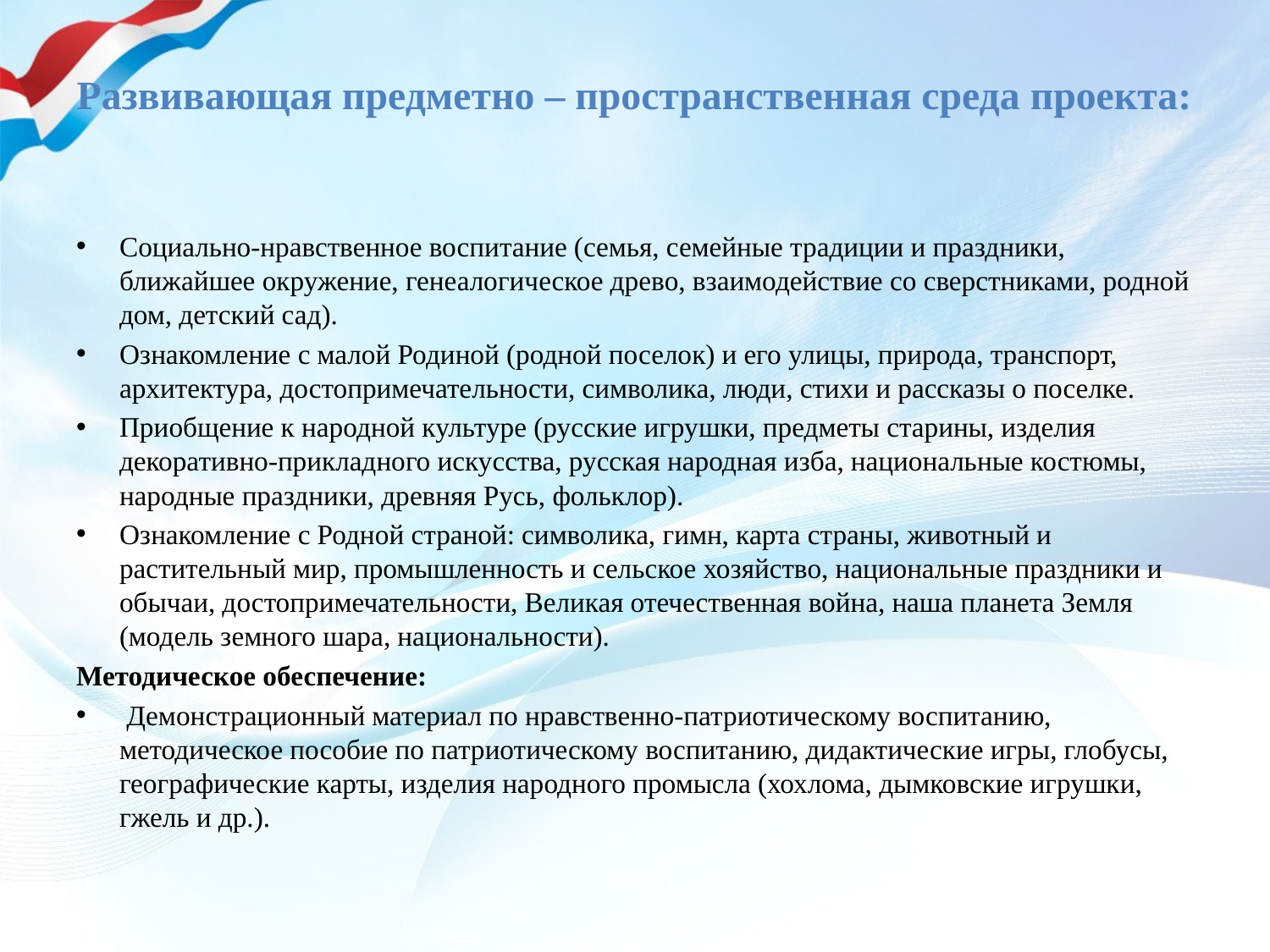

# Развивающая предметно – пространственная среда проекта:
Социально-нравственное воспитание (семья, семейные традиции и праздники, ближайшее окружение, генеалогическое древо, взаимодействие со сверстниками, родной дом, детский сад).
Ознакомление с малой Родиной (родной поселок) и его улицы, природа, транспорт, архитектура, достопримечательности, символика, люди, стихи и рассказы о поселке.
Приобщение к народной культуре (русские игрушки, предметы старины, изделия декоративно-прикладного искусства, русская народная изба, национальные костюмы, народные праздники, древняя Русь, фольклор).
Ознакомление с Родной страной: символика, гимн, карта страны, животный и растительный мир, промышленность и сельское хозяйство, национальные праздники и обычаи, достопримечательности, Великая отечественная война, наша планета Земля (модель земного шара, национальности).
Методическое обеспечение:
 Демонстрационный материал по нравственно-патриотическому воспитанию, методическое пособие по патриотическому воспитанию, дидактические игры, глобусы, географические карты, изделия народного промысла (хохлома, дымковские игрушки, гжель и др.).